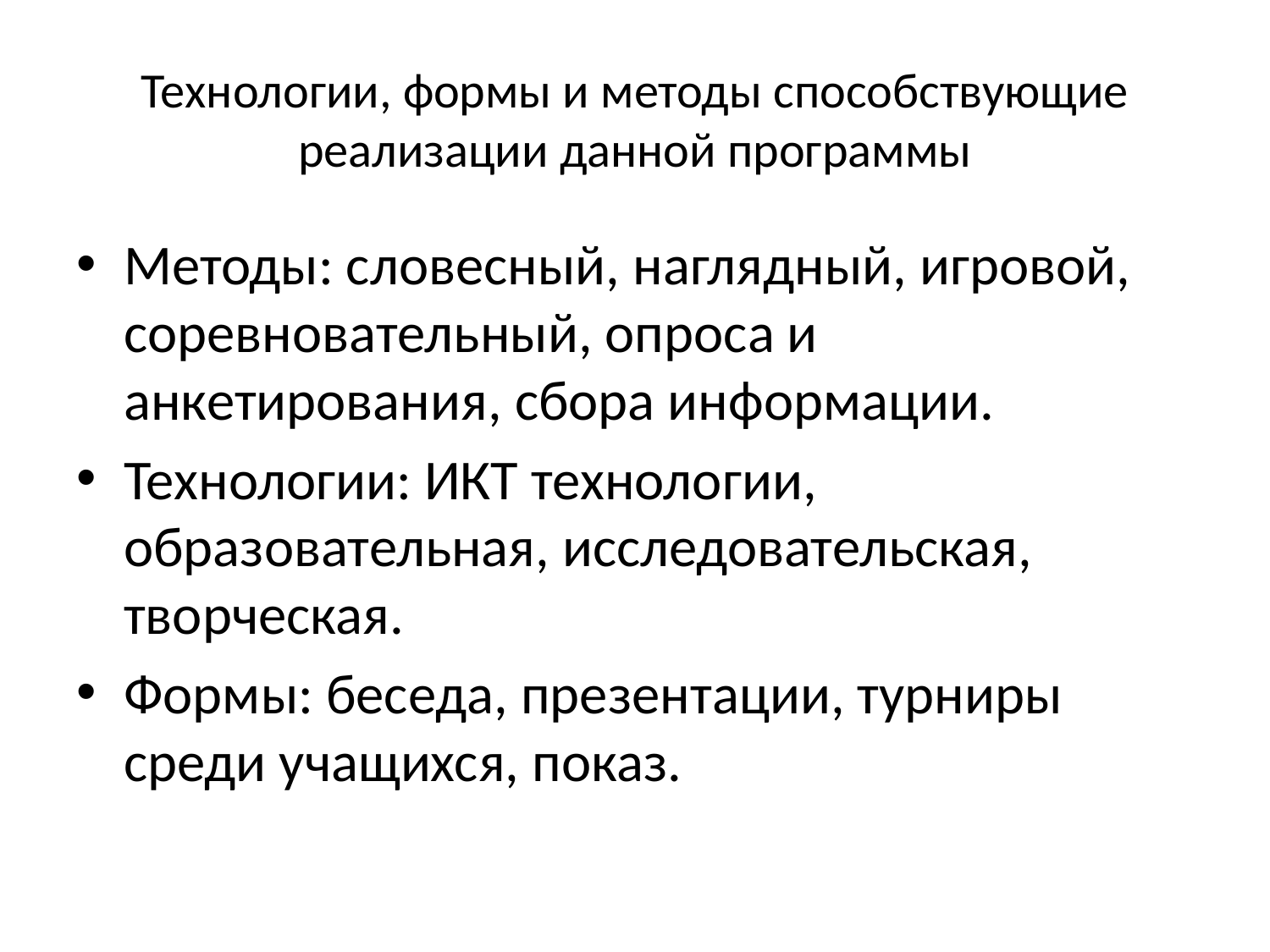

# Технологии, формы и методы способствующие реализации данной программы
Методы: словесный, наглядный, игровой, соревновательный, опроса и анкетирования, сбора информации.
Технологии: ИКТ технологии, образовательная, исследовательская, творческая.
Формы: беседа, презентации, турниры среди учащихся, показ.